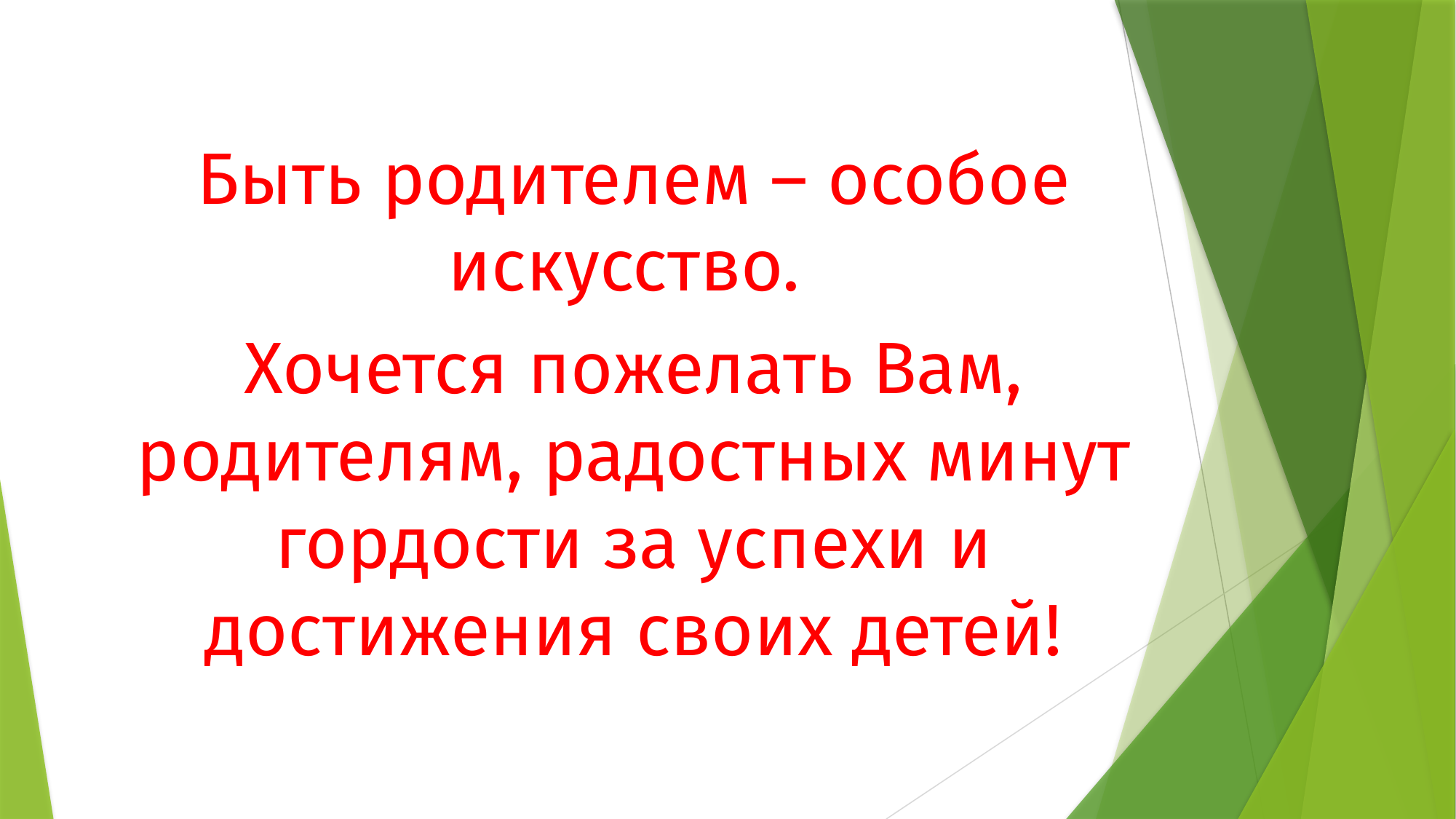

Быть родителем – особое искусство.
Хочется пожелать Вам, родителям, радостных минут гордости за успехи и достижения своих детей!